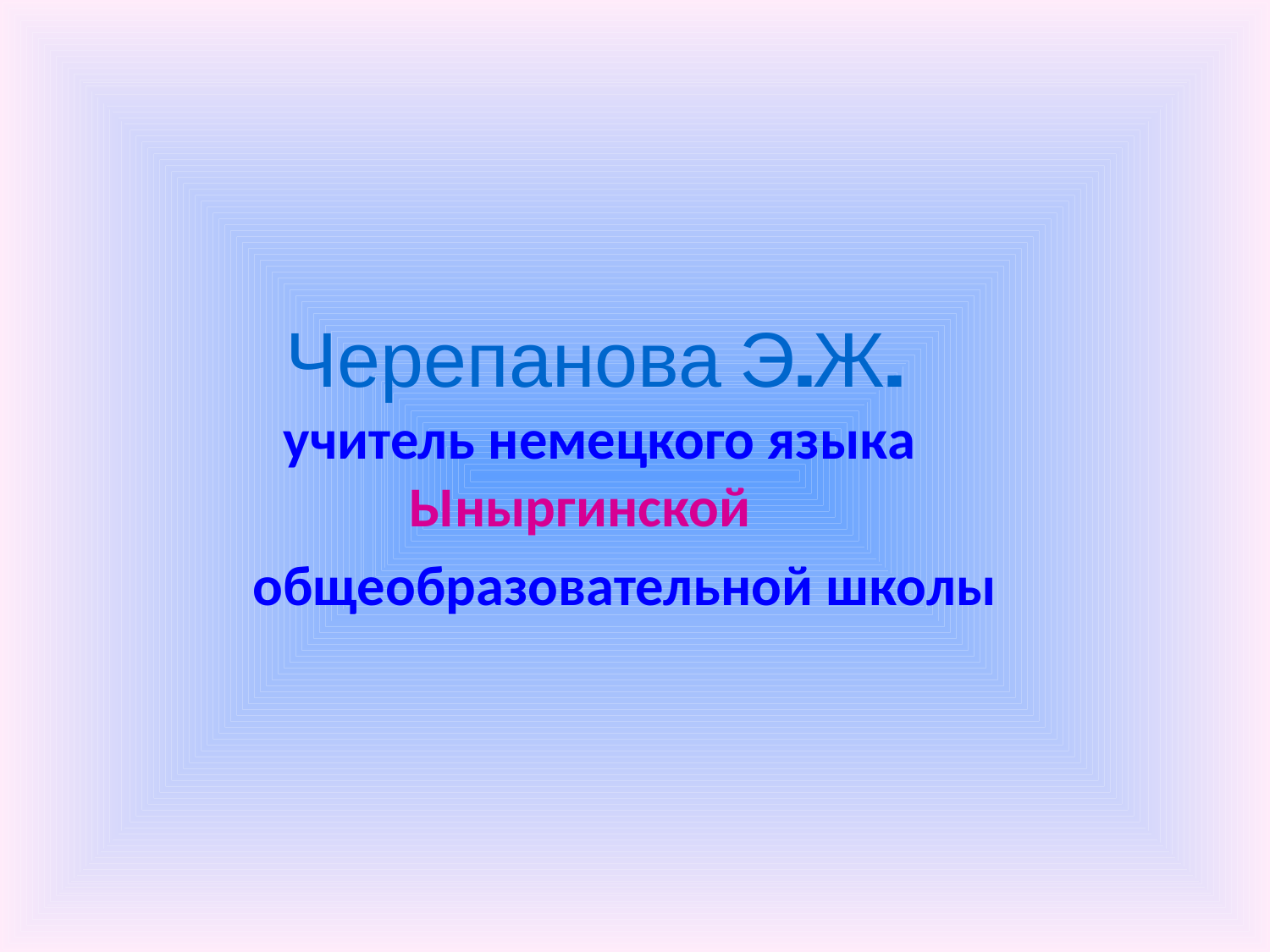

# Черепанова Э.Ж.
учитель немецкого языка     Ыныргинской
общеобразовательной школы